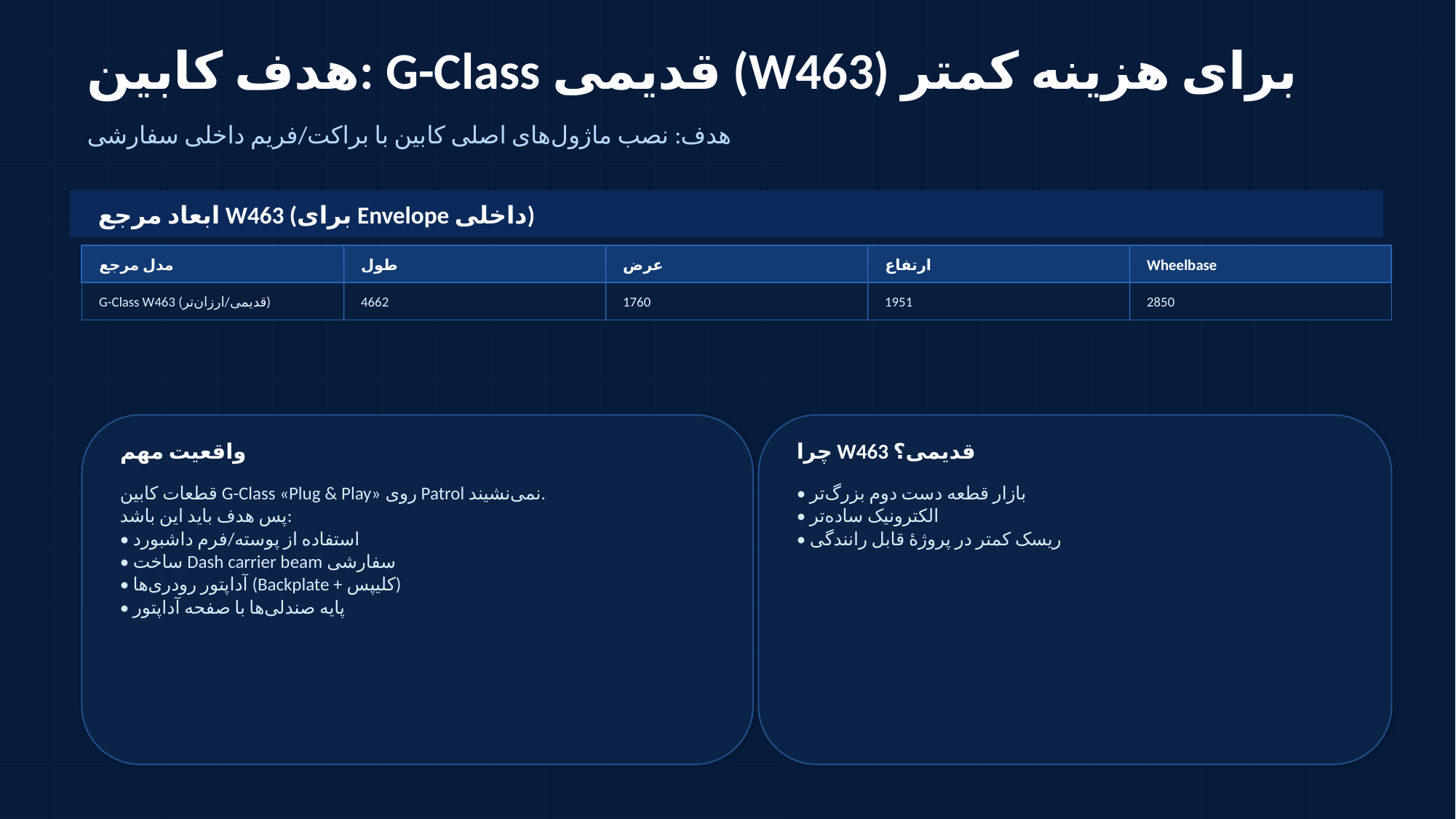

هدف کابین: G-Class قدیمی (W463) برای هزینه کمتر

هدف: نصب ماژول‌های اصلی کابین با براکت/فریم داخلی سفارشی

ابعاد مرجع W463 (برای Envelope داخلی)

مدل مرجع
طول
عرض
ارتفاع
Wheelbase

G-Class W463 (قدیمی/ارزان‌تر)
4662
1760
1951
2850

واقعیت مهم
چرا W463 قدیمی؟

قطعات کابین G-Class «Plug & Play» روی Patrol نمی‌نشیند.
پس هدف باید این باشد:
• استفاده از پوسته/فرم داشبورد
• ساخت Dash carrier beam سفارشی
• آداپتور رودری‌ها (Backplate + کلیپس)
• پایه صندلی‌ها با صفحه آداپتور
• بازار قطعه دست دوم بزرگ‌تر
• الکترونیک ساده‌تر
• ریسک کمتر در پروژهٔ قابل رانندگی